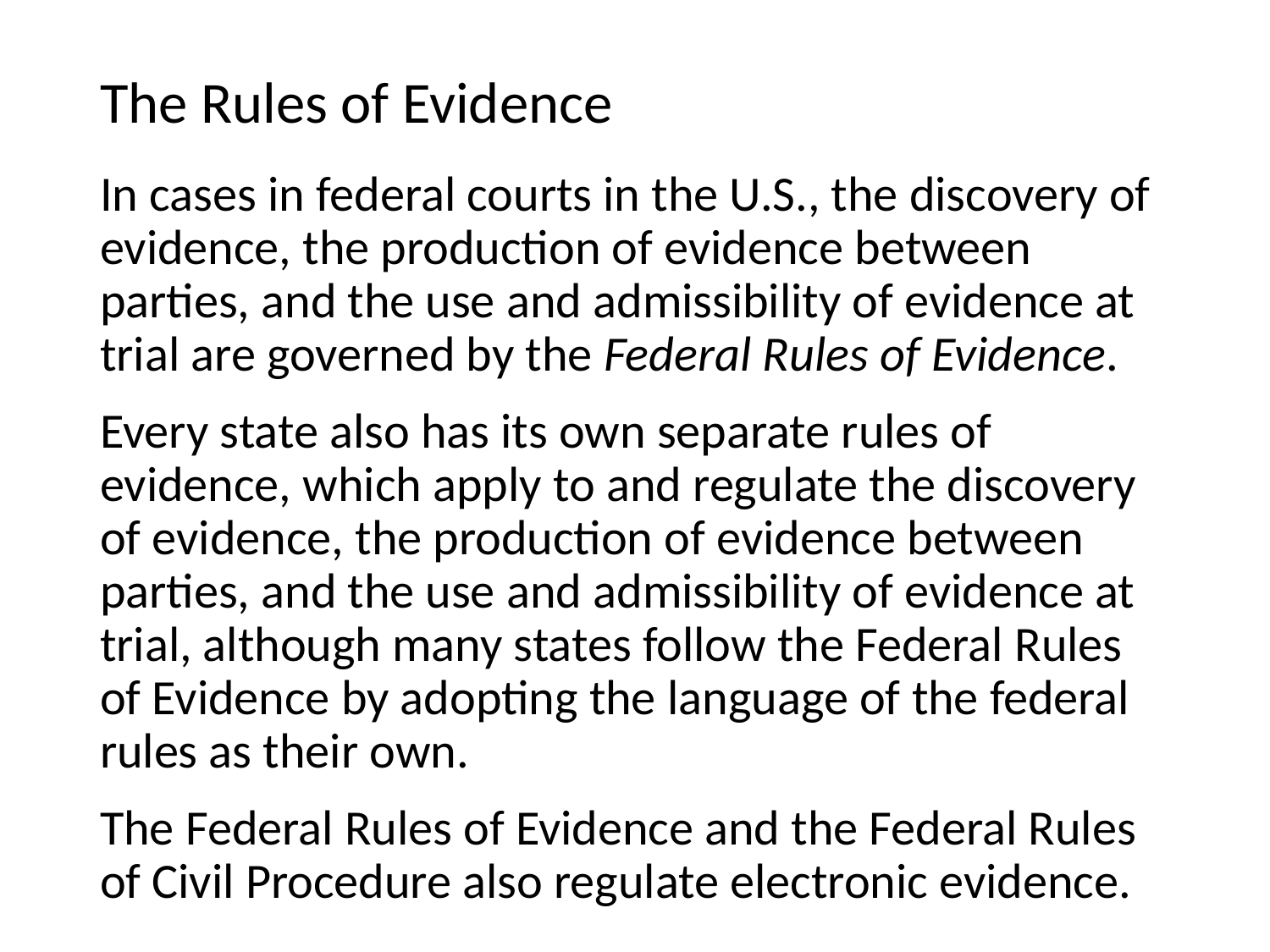

# The Rules of Evidence
In cases in federal courts in the U.S., the discovery of evidence, the production of evidence between parties, and the use and admissibility of evidence at trial are governed by the Federal Rules of Evidence.
Every state also has its own separate rules of evidence, which apply to and regulate the discovery of evidence, the production of evidence between parties, and the use and admissibility of evidence at trial, although many states follow the Federal Rules of Evidence by adopting the language of the federal rules as their own.
The Federal Rules of Evidence and the Federal Rules of Civil Procedure also regulate electronic evidence.